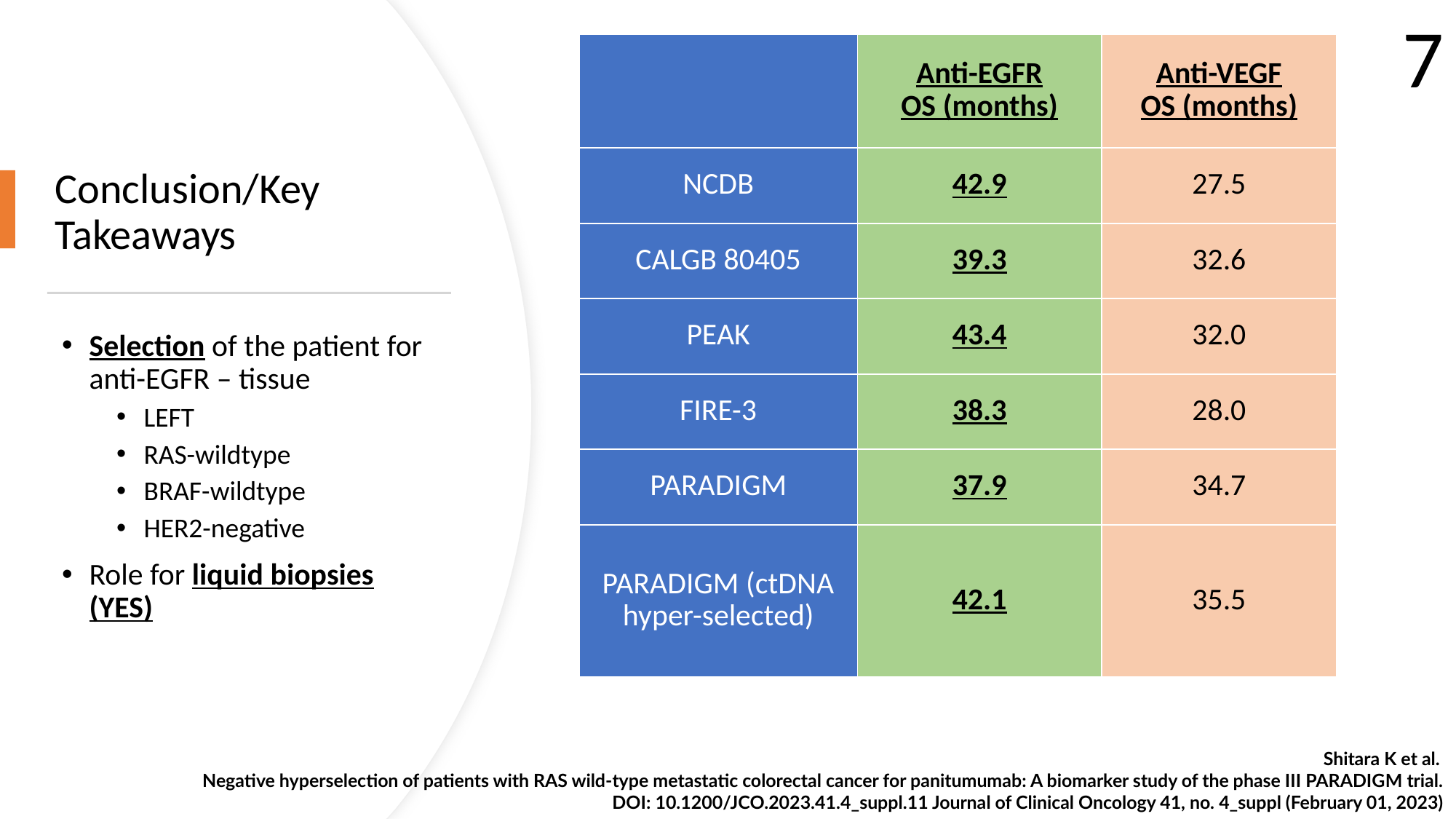

7
|  | Anti-EGFR OS (months) | Anti-VEGF OS (months) |
| --- | --- | --- |
| NCDB | 42.9 | 27.5 |
| CALGB 80405 | 39.3 | 32.6 |
| PEAK | 43.4 | 32.0 |
| FIRE-3 | 38.3 | 28.0 |
| PARADIGM | 37.9 | 34.7 |
| PARADIGM (ctDNA hyper-selected) | 42.1 | 35.5 |
# Conclusion/Key Takeaways

Selection of the patient for anti-EGFR – tissue
LEFT
RAS-wildtype
BRAF-wildtype
HER2-negative
Role for liquid biopsies (YES)

Shitara K et al.
Negative hyperselection of patients with RAS wild-type metastatic colorectal cancer for panitumumab: A biomarker study of the phase III PARADIGM trial.
DOI: 10.1200/JCO.2023.41.4_suppl.11 Journal of Clinical Oncology 41, no. 4_suppl (February 01, 2023)